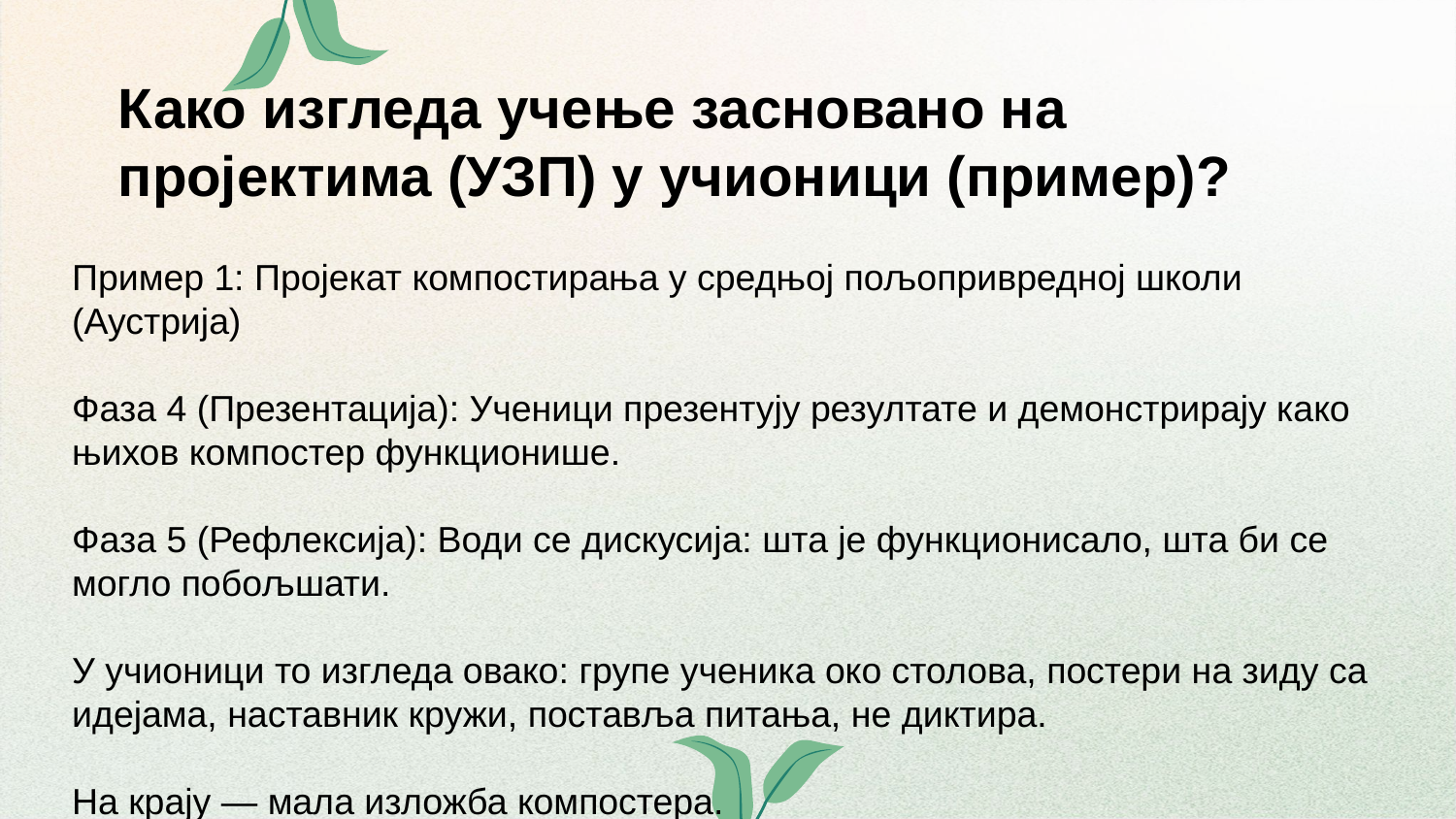

# Како изгледа учење засновано на пројектима (УЗП) у учионици (пример)?
Пример 1: Пројекат компостирања у средњој пољопривредној школи (Аустрија)

Фаза 4 (Презентација): Ученици презентују резултате и демонстрирају како њихов компостер функционише.

Фаза 5 (Рефлексија): Води се дискусија: шта је функционисало, шта би се могло побољшати.

У учионици то изгледа овако: групе ученика око столова, постери на зиду са идејама, наставник кружи, поставља питања, не диктира.

На крају — мала изложба компостера.